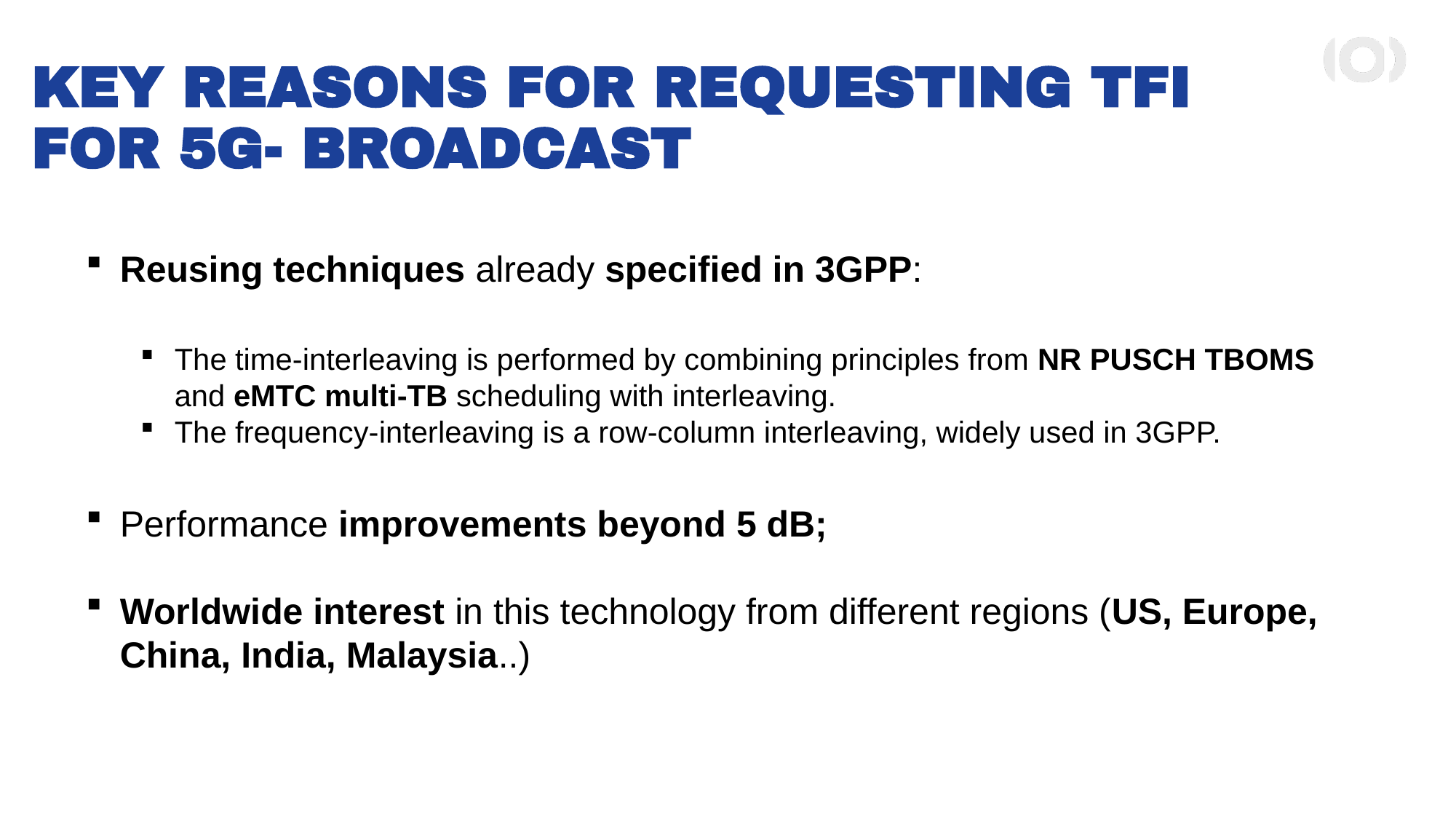

KEY reasons for requesting TFI for 5G- BROADCaST

Reusing techniques already specified in 3GPP:

The time-interleaving is performed by combining principles from NR PUSCH TBOMS and eMTC multi-TB scheduling with interleaving.
The frequency-interleaving is a row-column interleaving, widely used in 3GPP.

Performance improvements beyond 5 dB;

Worldwide interest in this technology from different regions (US, Europe, China, India, Malaysia..)